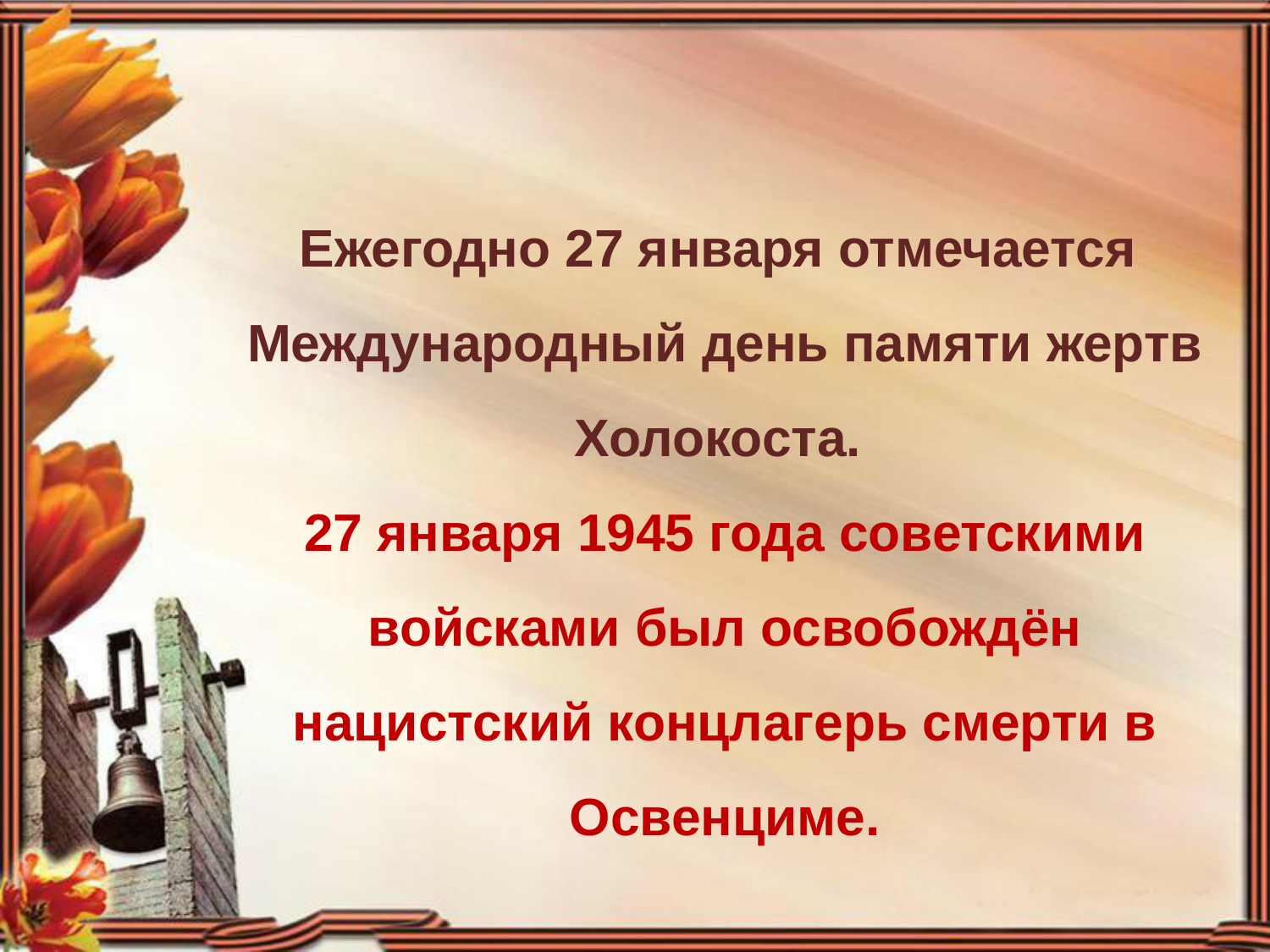

# Ежегодно 27 января отмечается  Международный день памяти жертв Холокоста. 27 января 1945 года советскими войсками был освобождён нацистский концлагерь смерти в Освенциме.